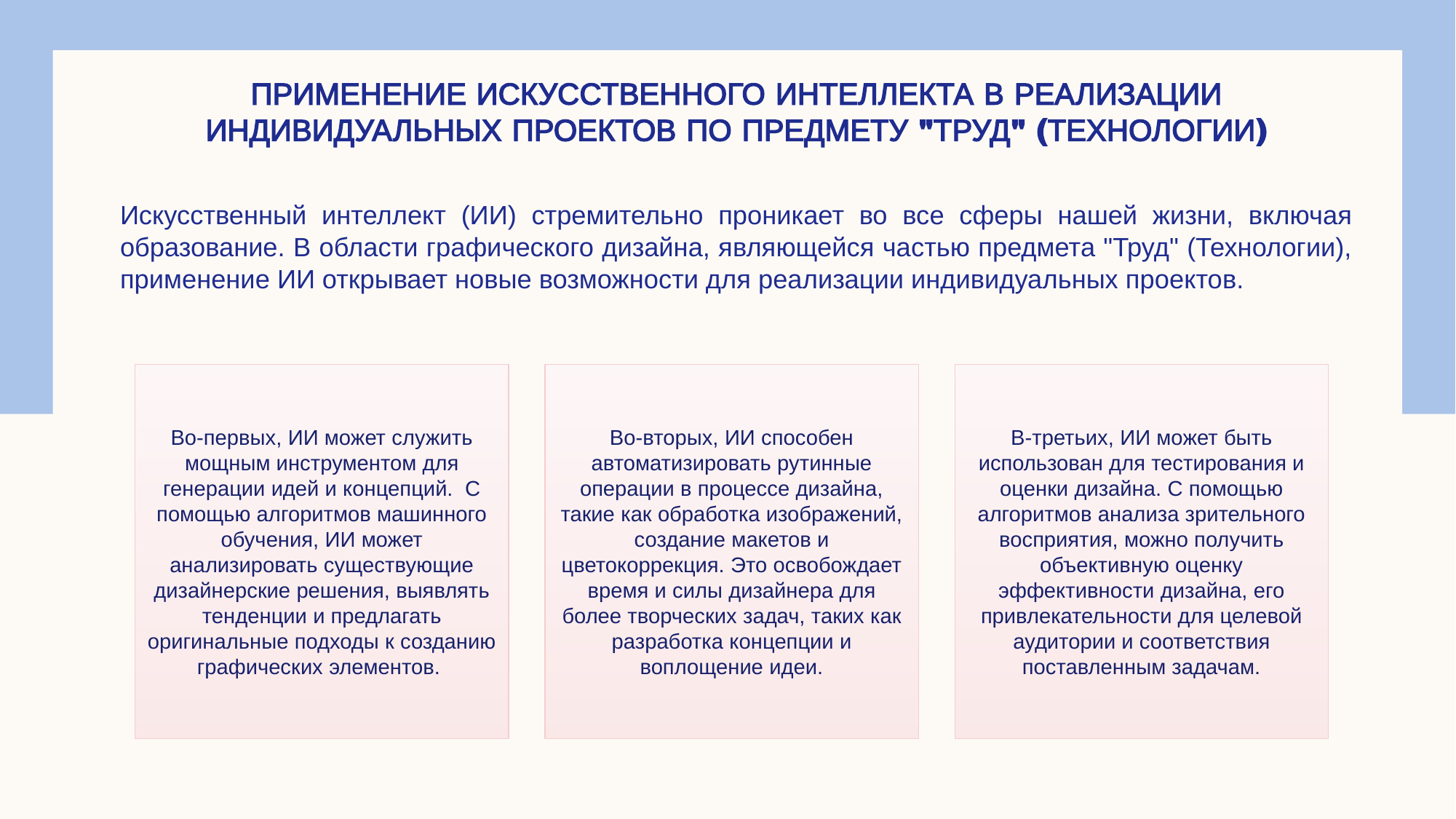

# Применение искусственного интеллекта в реализации индивидуальных проектов по предмету "Труд" (Технологии)
Искусственный интеллект (ИИ) стремительно проникает во все сферы нашей жизни, включая образование. В области графического дизайна, являющейся частью предмета "Труд" (Технологии), применение ИИ открывает новые возможности для реализации индивидуальных проектов.

Во-первых, ИИ может служить мощным инструментом для генерации идей и концепций.  С помощью алгоритмов машинного обучения, ИИ может анализировать существующие дизайнерские решения, выявлять тенденции и предлагать оригинальные подходы к созданию графических элементов.
Во-вторых, ИИ способен автоматизировать рутинные операции в процессе дизайна, такие как обработка изображений, создание макетов и цветокоррекция. Это освобождает время и силы дизайнера для более творческих задач, таких как разработка концепции и воплощение идеи.
В-третьих, ИИ может быть использован для тестирования и оценки дизайна. С помощью алгоритмов анализа зрительного восприятия, можно получить объективную оценку эффективности дизайна, его привлекательности для целевой аудитории и соответствия поставленным задачам.